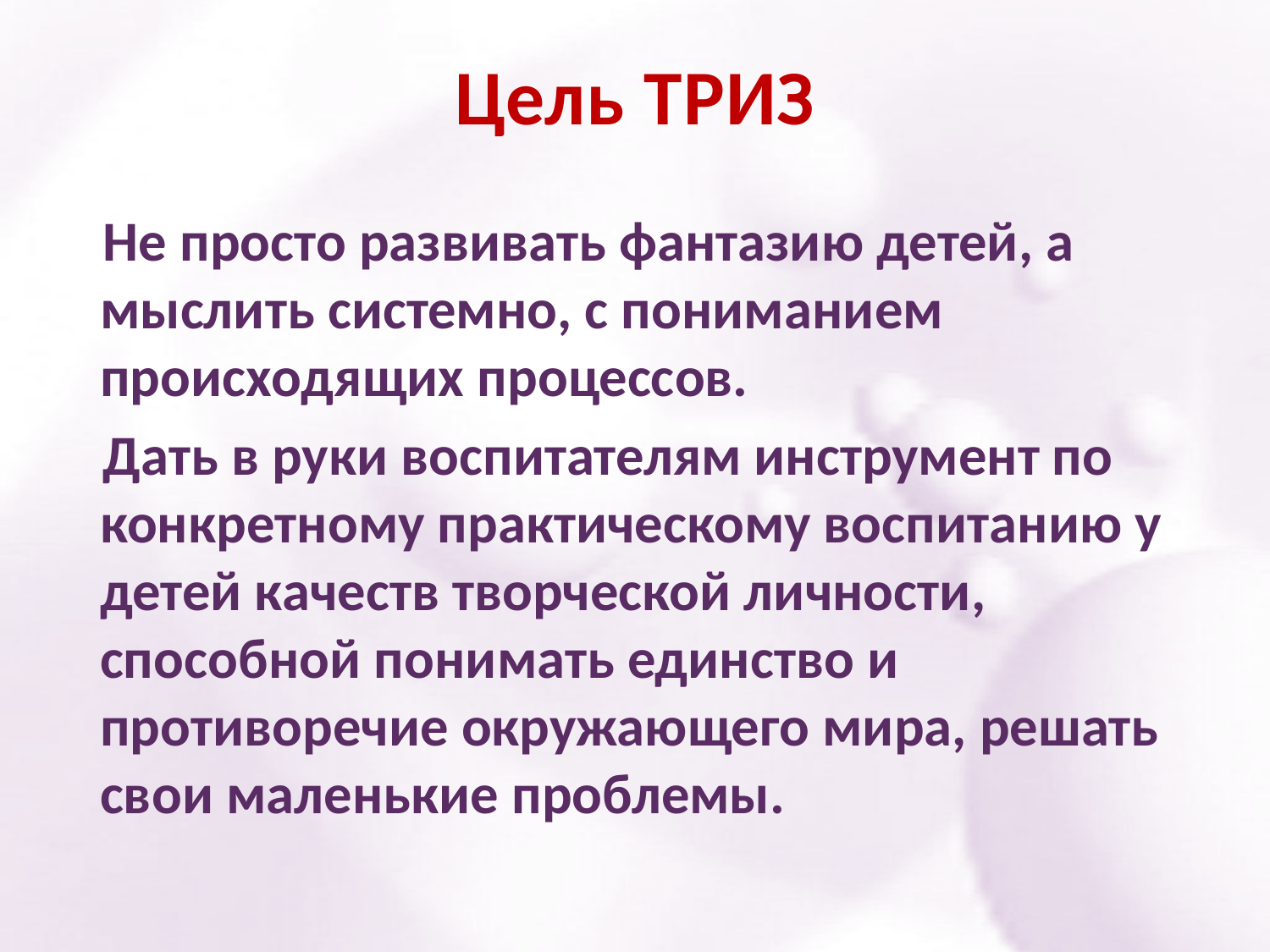

# Цель ТРИЗ
    Не просто развивать фантазию детей, а мыслить системно, с пониманием происходящих процессов.
    Дать в руки воспитателям инструмент по конкретному практическому воспитанию у детей качеств творческой личности, способной понимать единство и противоречие окружающего мира, решать свои маленькие проблемы.